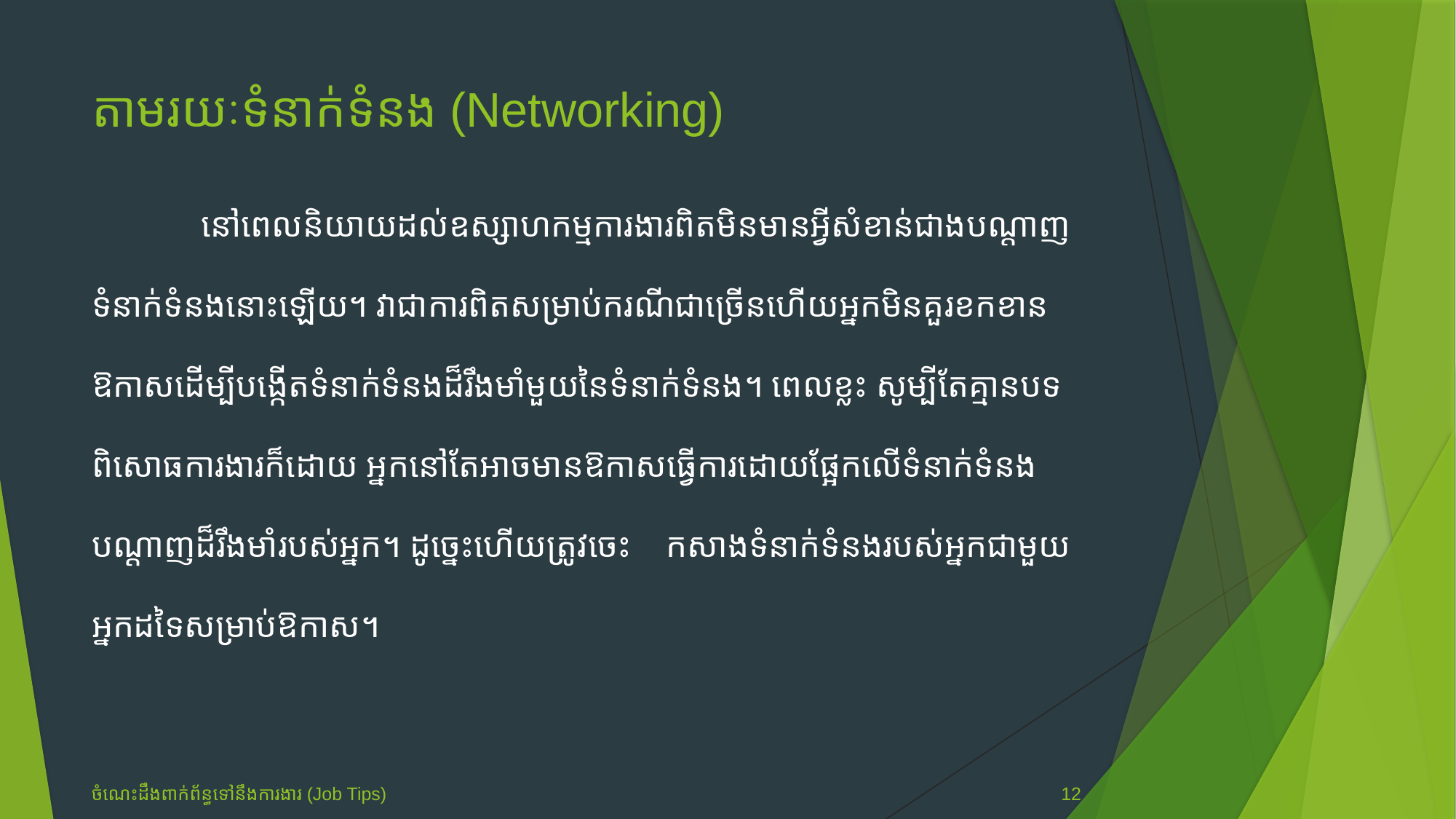

# តាមរយៈទំនាក់ទំនង (Networking)
	នៅពេលនិយាយដល់ឧស្សាហកម្មការងារពិតមិនមានអ្វីសំខាន់ជាងបណ្តាញទំនាក់ទំនងនោះឡើយ។ វាជាការពិតសម្រាប់ករណីជាច្រើនហើយអ្នកមិនគួរខកខានឱកាសដើម្បីបង្កើតទំនាក់ទំនងដ៏រឹងមាំមួយនៃទំនាក់ទំនង។ ពេលខ្លះ សូម្បីតែគ្មានបទពិសោធការងារក៏ដោយ អ្នកនៅតែអាចមានឱកាសធ្វើការដោយផ្អែកលើទំនាក់ទំនងបណ្តាញដ៏រឹងមាំរបស់អ្នក។ ដូច្នេះហើយត្រូវចេះ    កសាងទំនាក់ទំនងរបស់អ្នកជាមួយអ្នកដទៃសម្រាប់ឱកាស។
ចំណេះដឹងពាក់ព័ន្ធទៅនឹងការងារ (Job Tips)
12